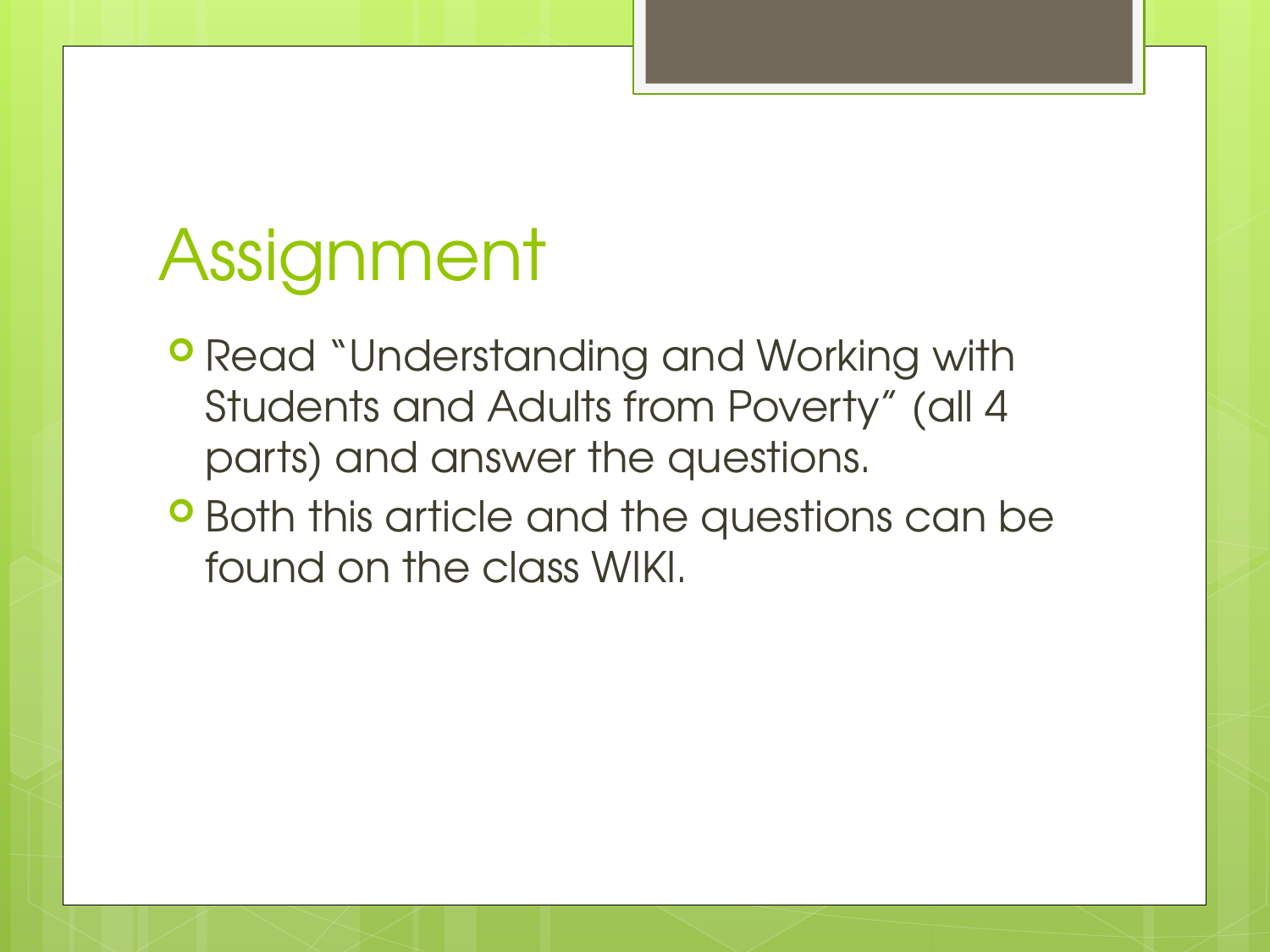

# Assignment
Read “Understanding and Working with Students and Adults from Poverty” (all 4 parts) and answer the questions.
Both this article and the questions can be found on the class WIKI.